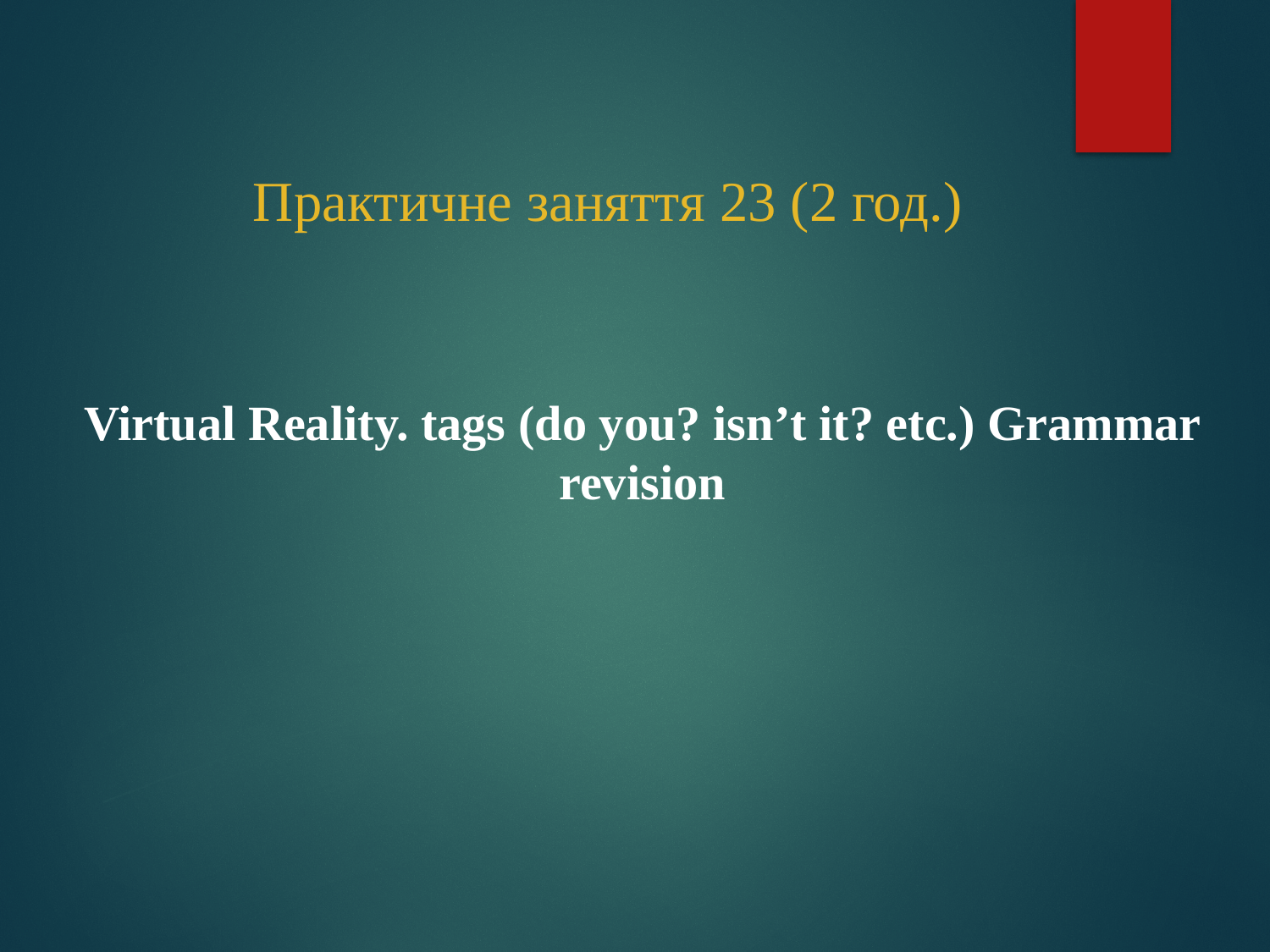

# Практичне заняття 23 (2 год.)
Virtual Reality. tags (do you? isn’t it? etc.) Grammar revision